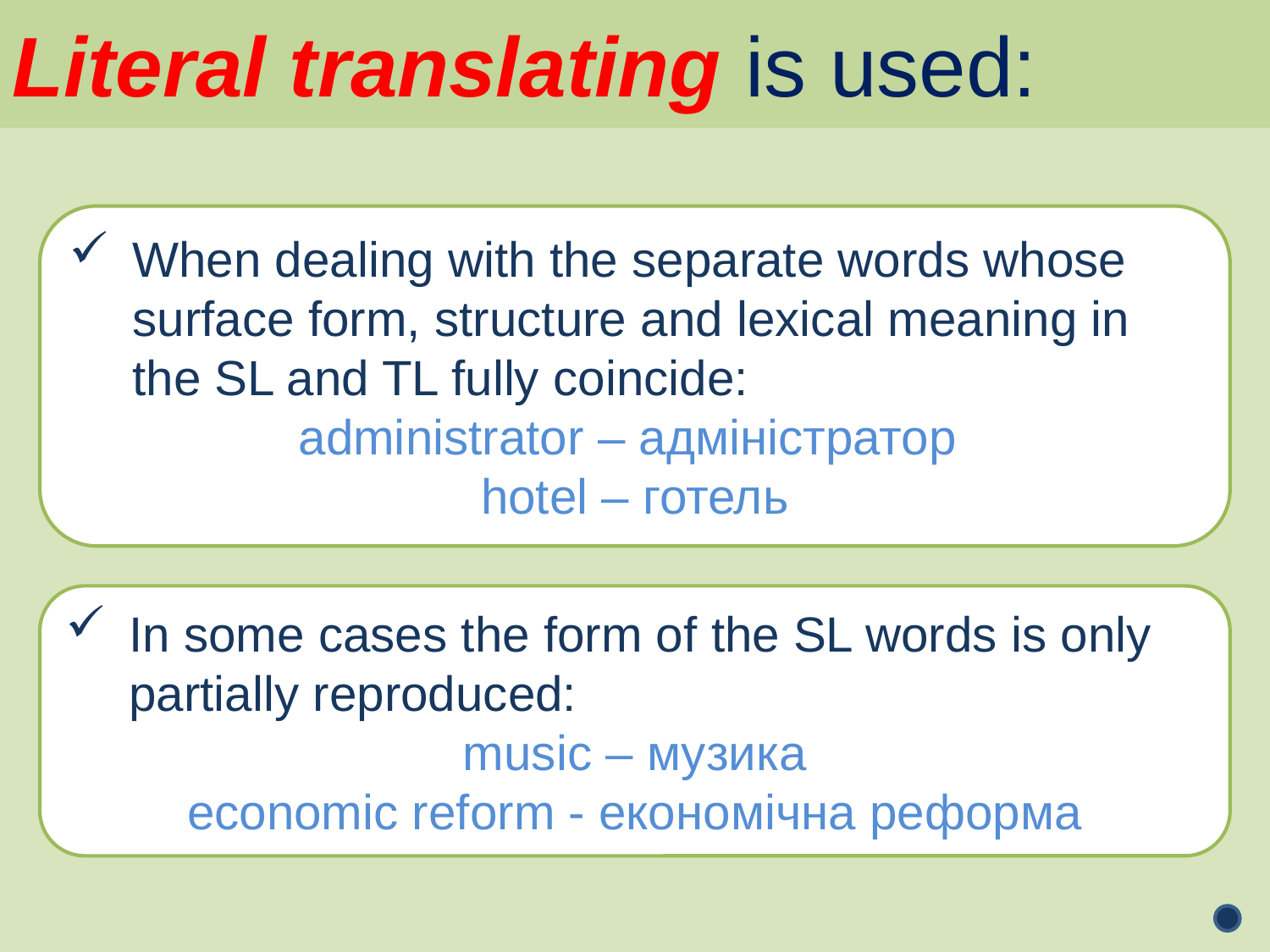

Literal translating is used:
When dealing with the separate words whose surface form, structure and lexical meaning in the SL and TL fully coincide:
administrator – адміністратор
hotel – готель
In some cases the form of the SL words is only partially reproduced:
music – музика
economic reform - економічна реформа